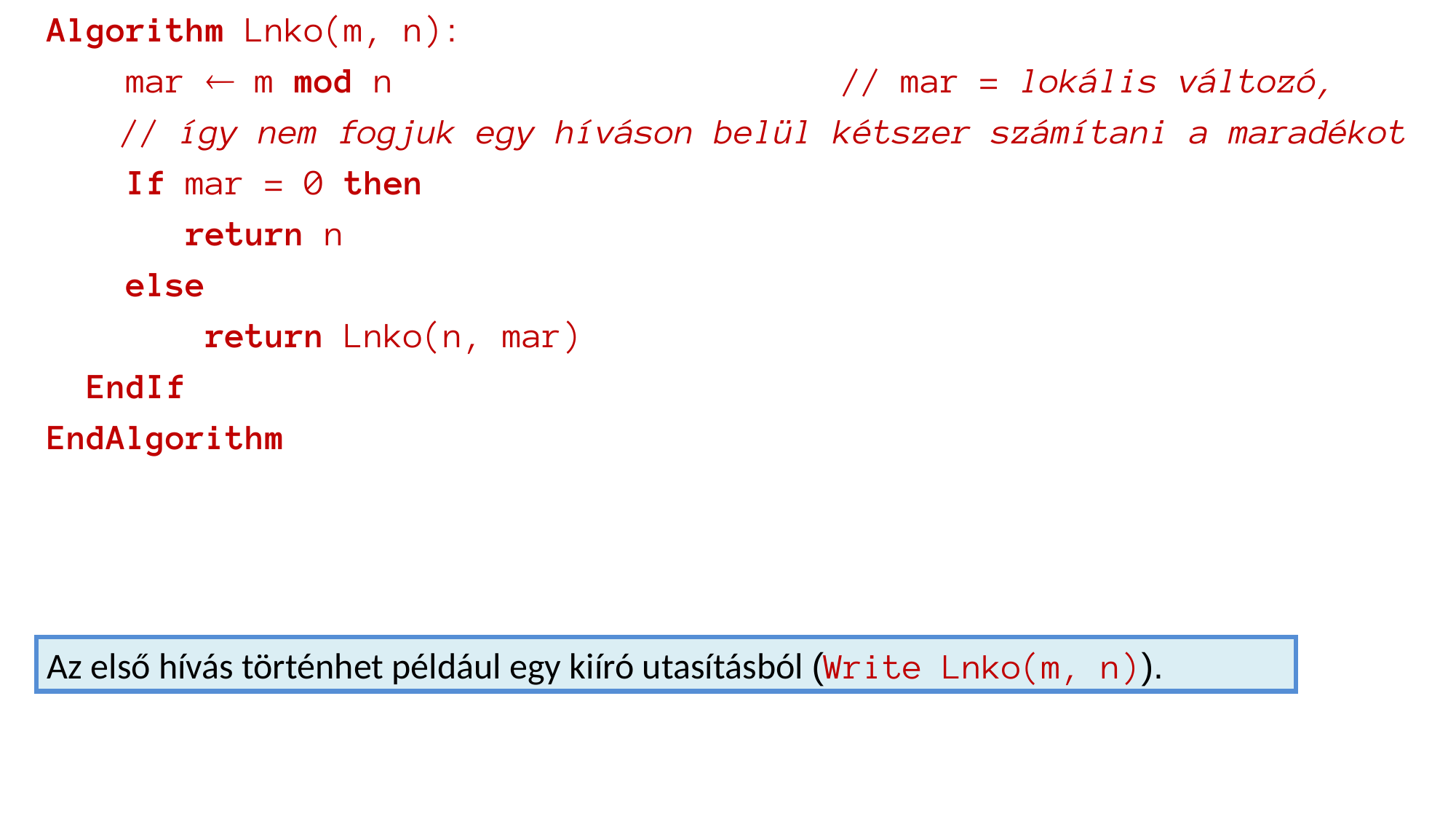

Algorithm Lnko(m, n):
    mar ← m mod n 		                // mar = lokális változó,
// így nem fogjuk egy híváson belül kétszer számítani a maradékot
    If mar = 0 then
       return n
    else
        return Lnko(n, mar)
  EndIf
EndAlgorithm

Az első hívás történhet például egy kiíró utasításból (Write Lnko(m, n)).